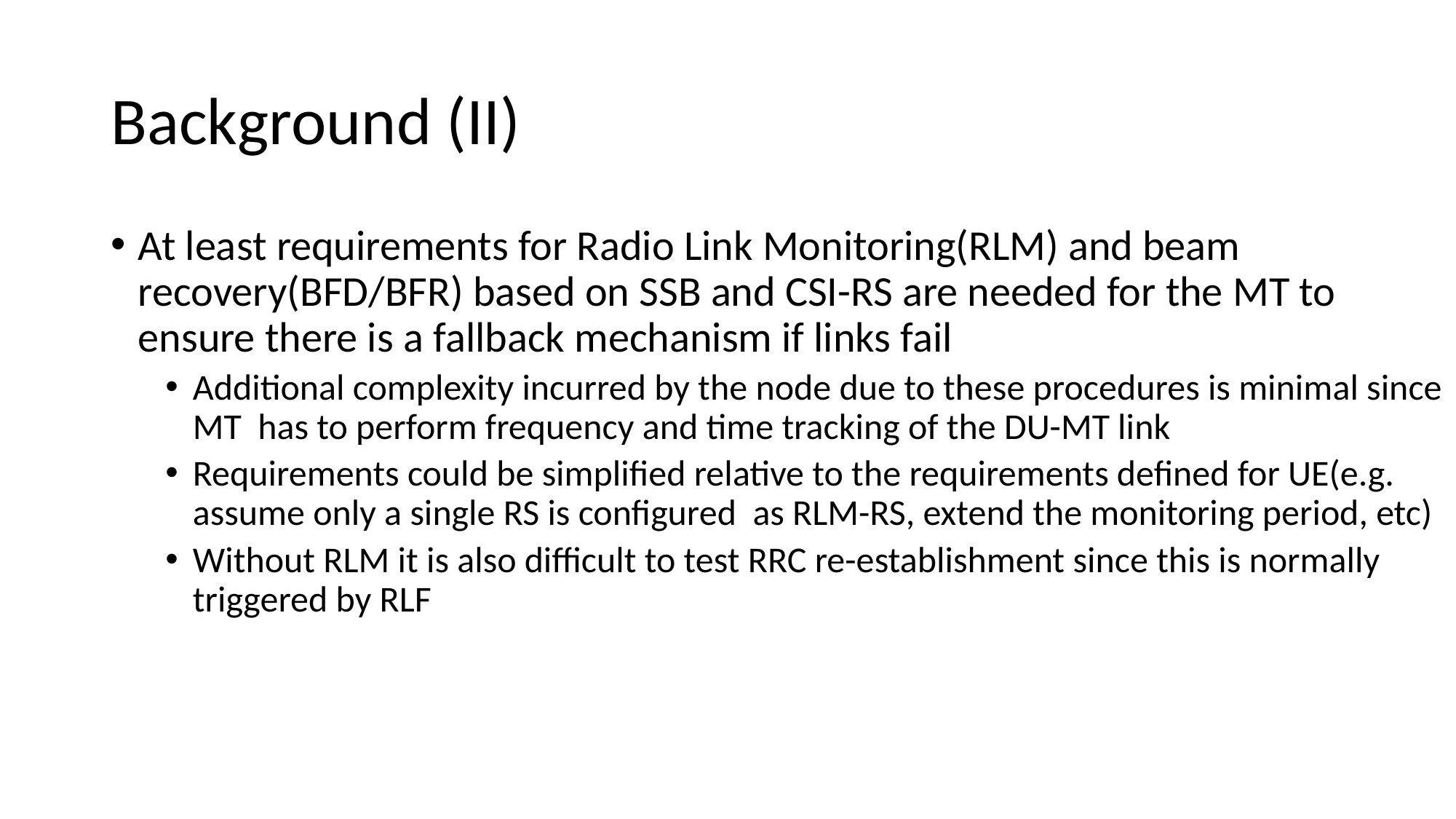

# Background (II)
At least requirements for Radio Link Monitoring(RLM) and beam recovery(BFD/BFR) based on SSB and CSI-RS are needed for the MT to ensure there is a fallback mechanism if links fail
Additional complexity incurred by the node due to these procedures is minimal since MT  has to perform frequency and time tracking of the DU-MT link
Requirements could be simplified relative to the requirements defined for UE(e.g. assume only a single RS is configured  as RLM-RS, extend the monitoring period, etc)
Without RLM it is also difficult to test RRC re-establishment since this is normally triggered by RLF